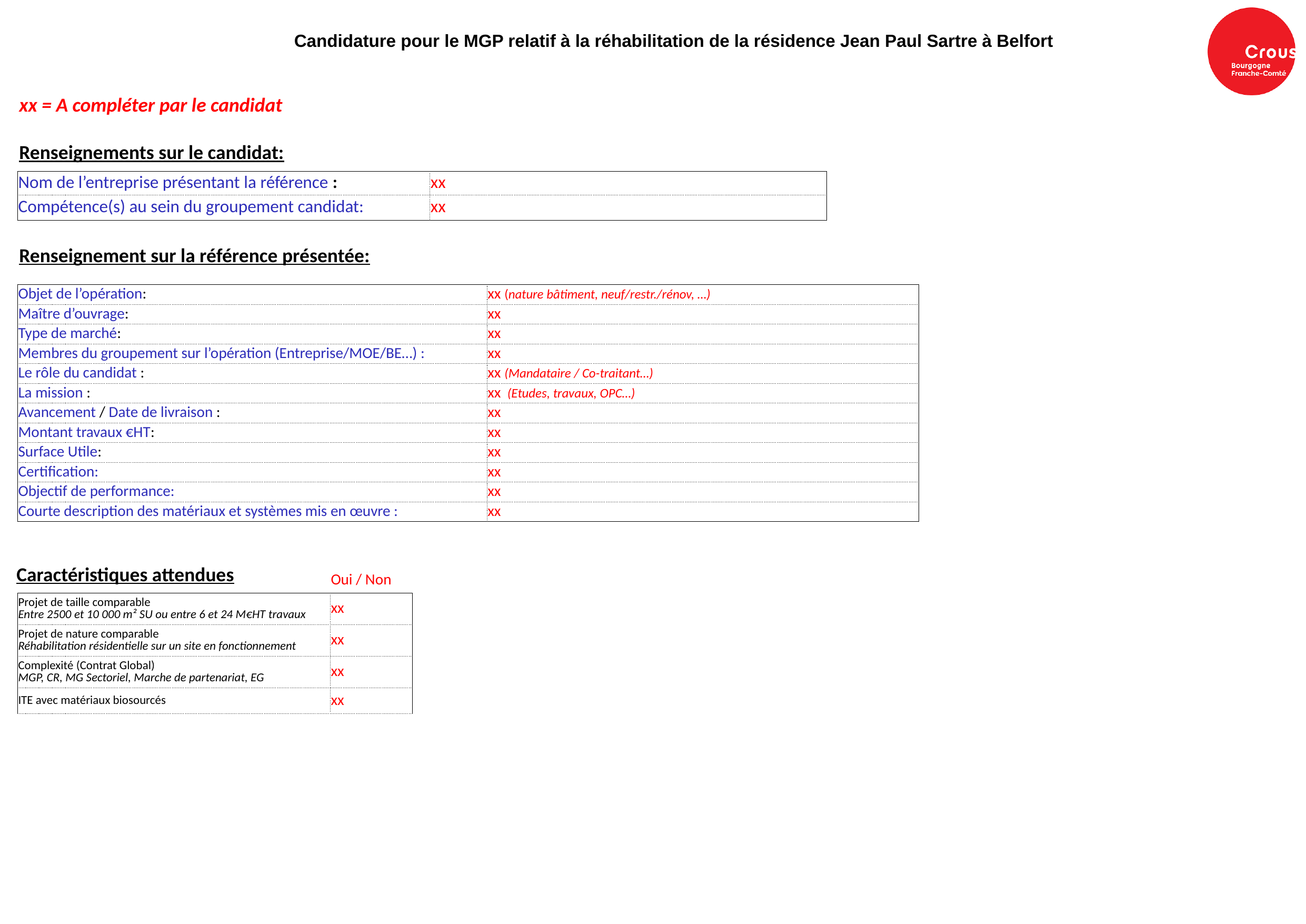

Candidature pour le MGP relatif à la réhabilitation de la résidence Jean Paul Sartre à Belfort
xx = A compléter par le candidat

Renseignements sur le candidat:

| Nom de l’entreprise présentant la référence : | xx |
| --- | --- |
| Compétence(s) au sein du groupement candidat: | xx |
Renseignement sur la référence présentée:

| Objet de l’opération: | xx (nature bâtiment, neuf/restr./rénov, …) |
| --- | --- |
| Maître d’ouvrage: | xx |
| Type de marché: | xx |
| Membres du groupement sur l’opération (Entreprise/MOE/BE…) : | xx |
| Le rôle du candidat : | xx (Mandataire / Co-traitant…) |
| La mission : | xx (Etudes, travaux, OPC…) |
| Avancement / Date de livraison : | xx |
| Montant travaux €HT: | xx |
| Surface Utile: | xx |
| Certification: | xx |
| Objectif de performance: | xx |
| Courte description des matériaux et systèmes mis en œuvre : | xx |
Caractéristiques attendues

|  | Oui / Non |
| --- | --- |
| Projet de taille comparable Entre 2500 et 10 000 m² SU ou entre 6 et 24 M€HT travaux | xx |
| Projet de nature comparable Réhabilitation résidentielle sur un site en fonctionnement | xx |
| Complexité (Contrat Global) MGP, CR, MG Sectoriel, Marche de partenariat, EG | xx |
| ITE avec matériaux biosourcés | xx |